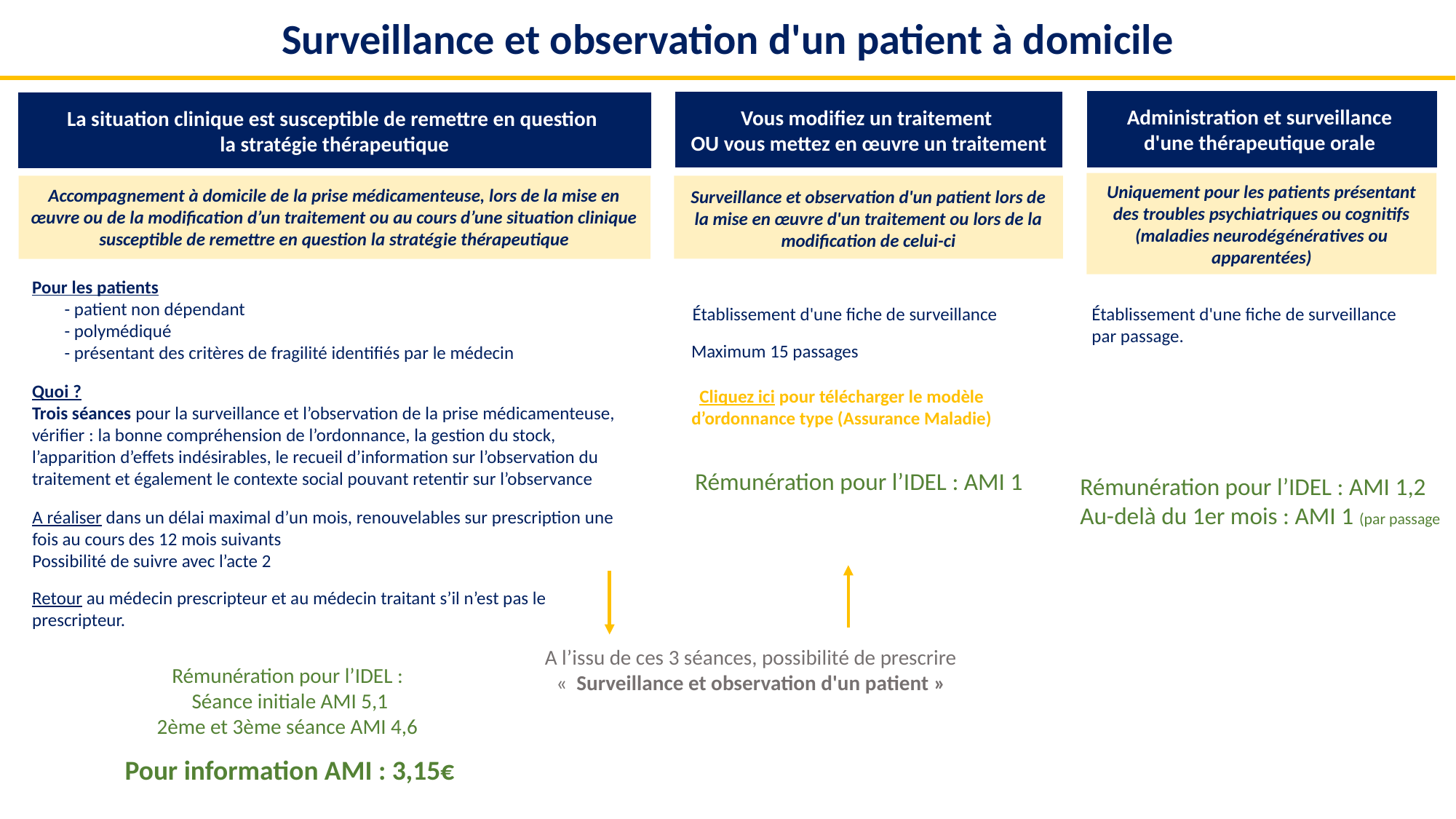

Surveillance et observation d'un patient à domicile
Administration et surveillance
d'une thérapeutique orale
Vous modifiez un traitement
OU vous mettez en œuvre un traitement
La situation clinique est susceptible de remettre en question
la stratégie thérapeutique

Uniquement pour les patients présentant des troubles psychiatriques ou cognitifs (maladies neurodégénératives ou apparentées)

Accompagnement à domicile de la prise médicamenteuse, lors de la mise en œuvre ou de la modification d’un traitement ou au cours d’une situation clinique susceptible de remettre en question la stratégie thérapeutique

Surveillance et observation d'un patient lors de la mise en œuvre d'un traitement ou lors de la modification de celui-ci
Pour les patients
- patient non dépendant
- polymédiqué
- présentant des critères de fragilité identifiés par le médecin
Établissement d'une fiche de surveillance
Établissement d'une fiche de surveillance
par passage.
Maximum 15 passages
Quoi ?
Trois séances pour la surveillance et l’observation de la prise médicamenteuse, vérifier : la bonne compréhension de l’ordonnance, la gestion du stock, l’apparition d’effets indésirables, le recueil d’information sur l’observation du traitement et également le contexte social pouvant retentir sur l’observance
Cliquez ici pour télécharger le modèle d’ordonnance type (Assurance Maladie)
Rémunération pour l’IDEL : AMI 1
Rémunération pour l’IDEL : AMI 1,2
Au-delà du 1er mois : AMI 1 (par passage
A réaliser dans un délai maximal d’un mois, renouvelables sur prescription une fois au cours des 12 mois suivants
Possibilité de suivre avec l’acte 2
Retour au médecin prescripteur et au médecin traitant s’il n’est pas le prescripteur.
A l’issu de ces 3 séances, possibilité de prescrire «  Surveillance et observation d'un patient »
Rémunération pour l’IDEL :
Séance initiale AMI 5,1
2ème et 3ème séance AMI 4,6
Pour information AMI : 3,15€